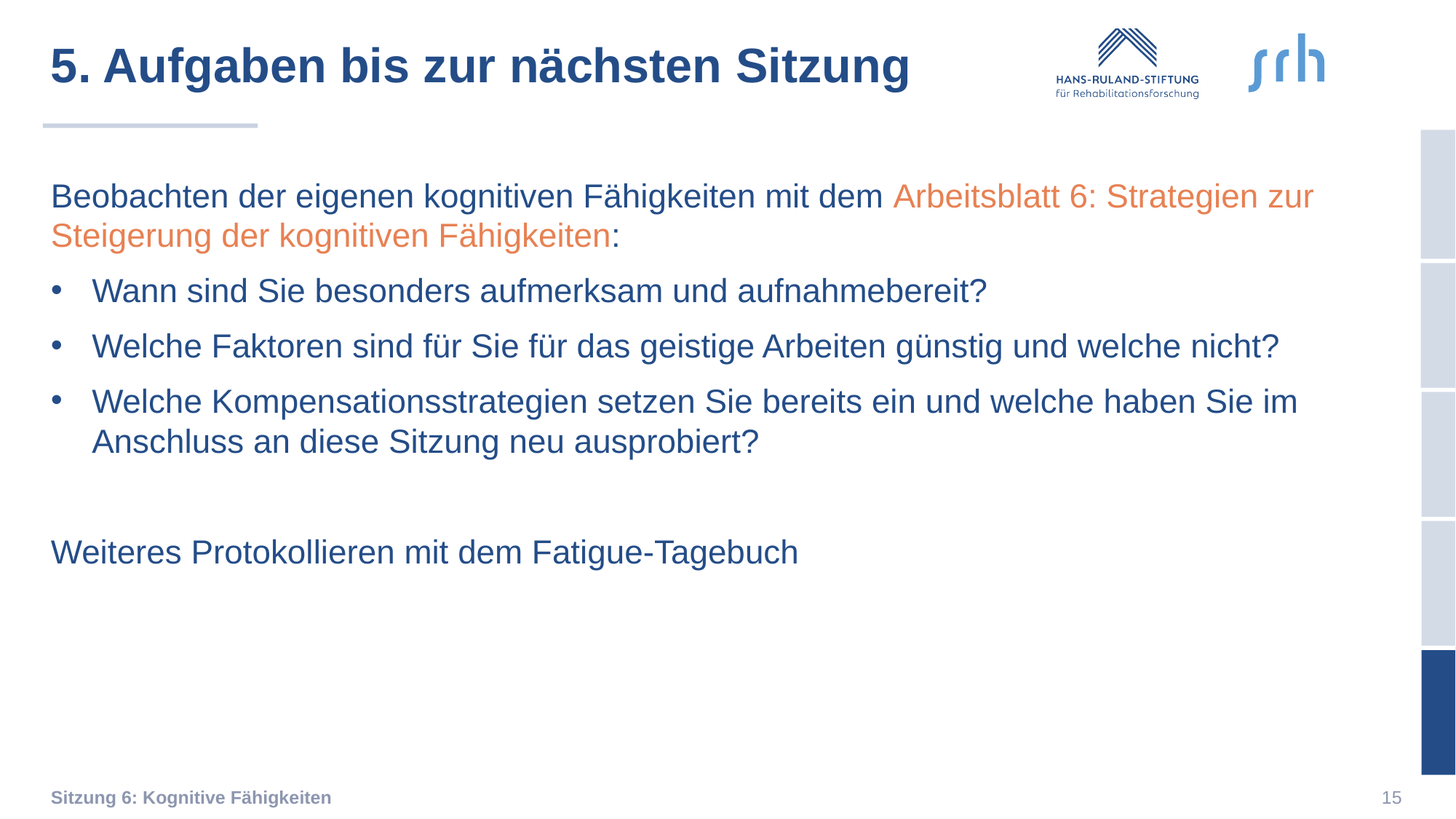

# 5. Aufgaben bis zur nächsten Sitzung
Beobachten der eigenen kognitiven Fähigkeiten mit dem Arbeitsblatt 6: Strategien zur Steigerung der kognitiven Fähigkeiten:
Wann sind Sie besonders aufmerksam und aufnahmebereit?
Welche Faktoren sind für Sie für das geistige Arbeiten günstig und welche nicht?
Welche Kompensationsstrategien setzen Sie bereits ein und welche haben Sie im Anschluss an diese Sitzung neu ausprobiert?

Weiteres Protokollieren mit dem Fatigue-Tagebuch
15
Sitzung 6: Kognitive Fähigkeiten